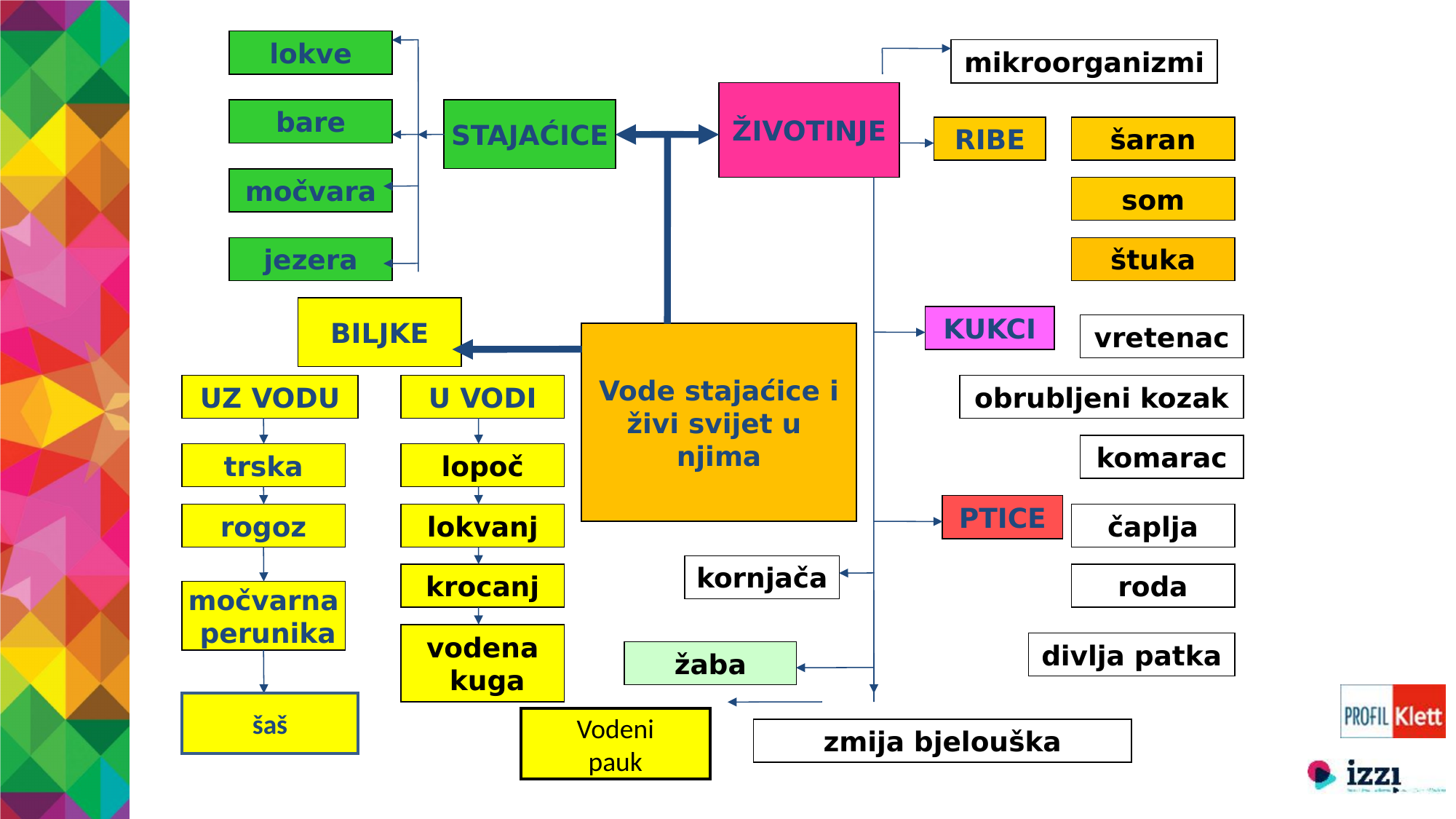

lokve

mikroorganizmi

ŽIVOTINJE
bare
STAJAĆICE
RIBE
šaran

močvara

som

jezera
štuka

BILJKE
KUKCI
vretenac
Vode stajaćice i
živi svijet u
njima

UZ VODU
U VODI
obrubljeni kozak

komarac
trska
lopoč

PTICE
rogoz
lokvanj
čaplja

kornjača
krocanj
roda

močvarna
 perunika

vodena
 kuga
divlja patka
žaba

šaš
Vodeni
pauk
zmija bjelouška